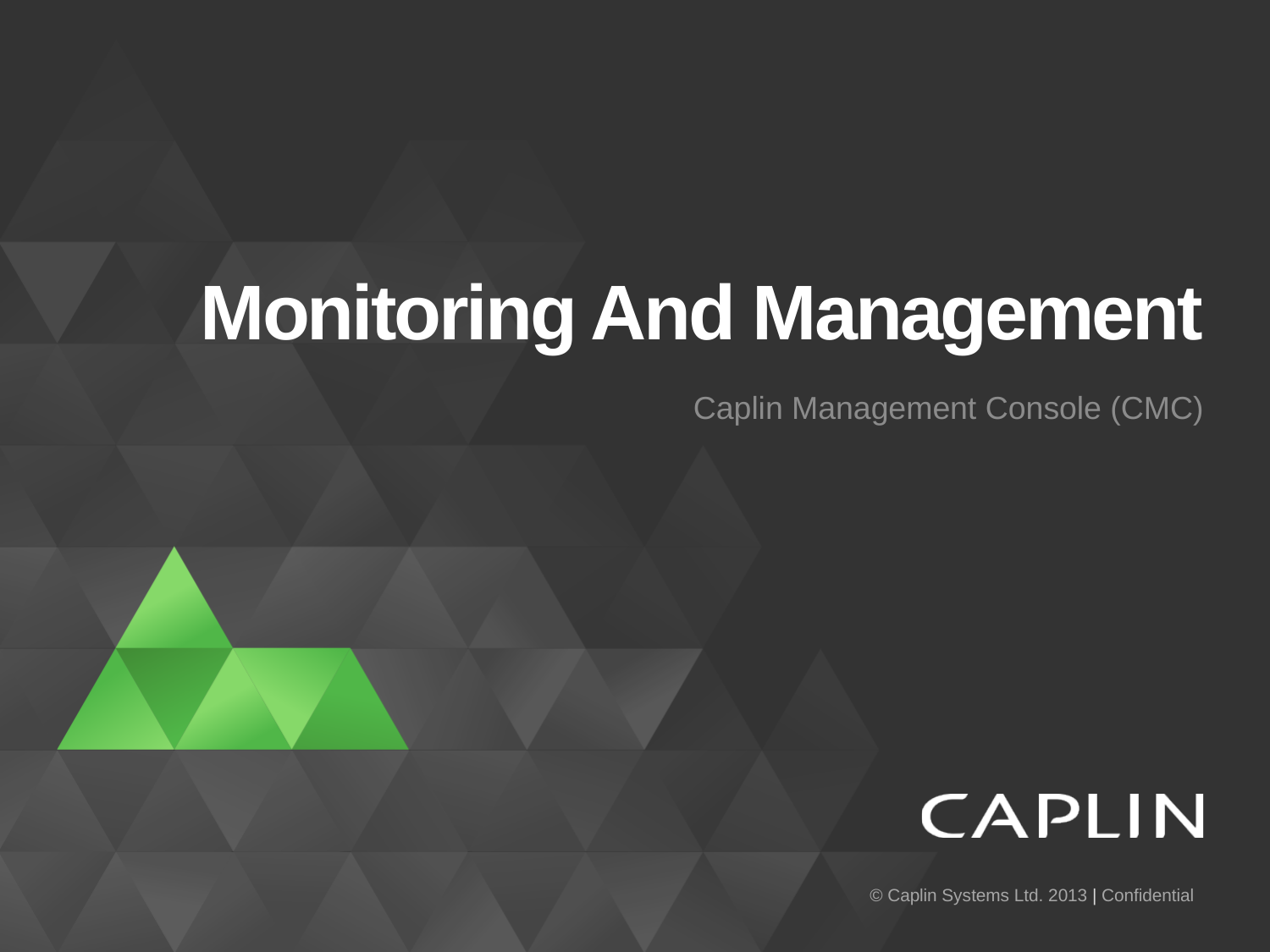

# Monitoring And Management
Caplin Management Console (CMC)